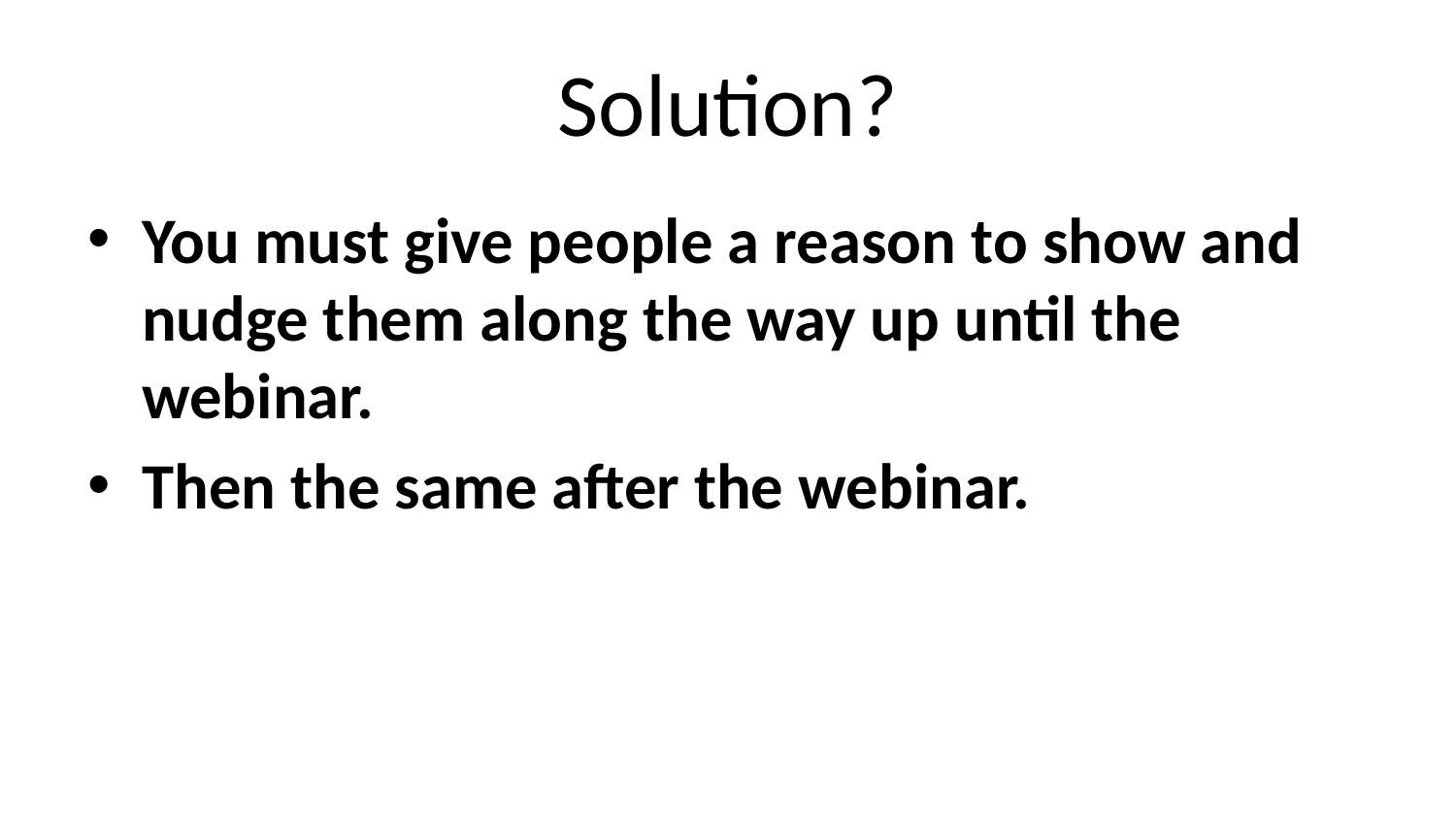

# Solution?
You must give people a reason to show and nudge them along the way up until the webinar.
Then the same after the webinar.